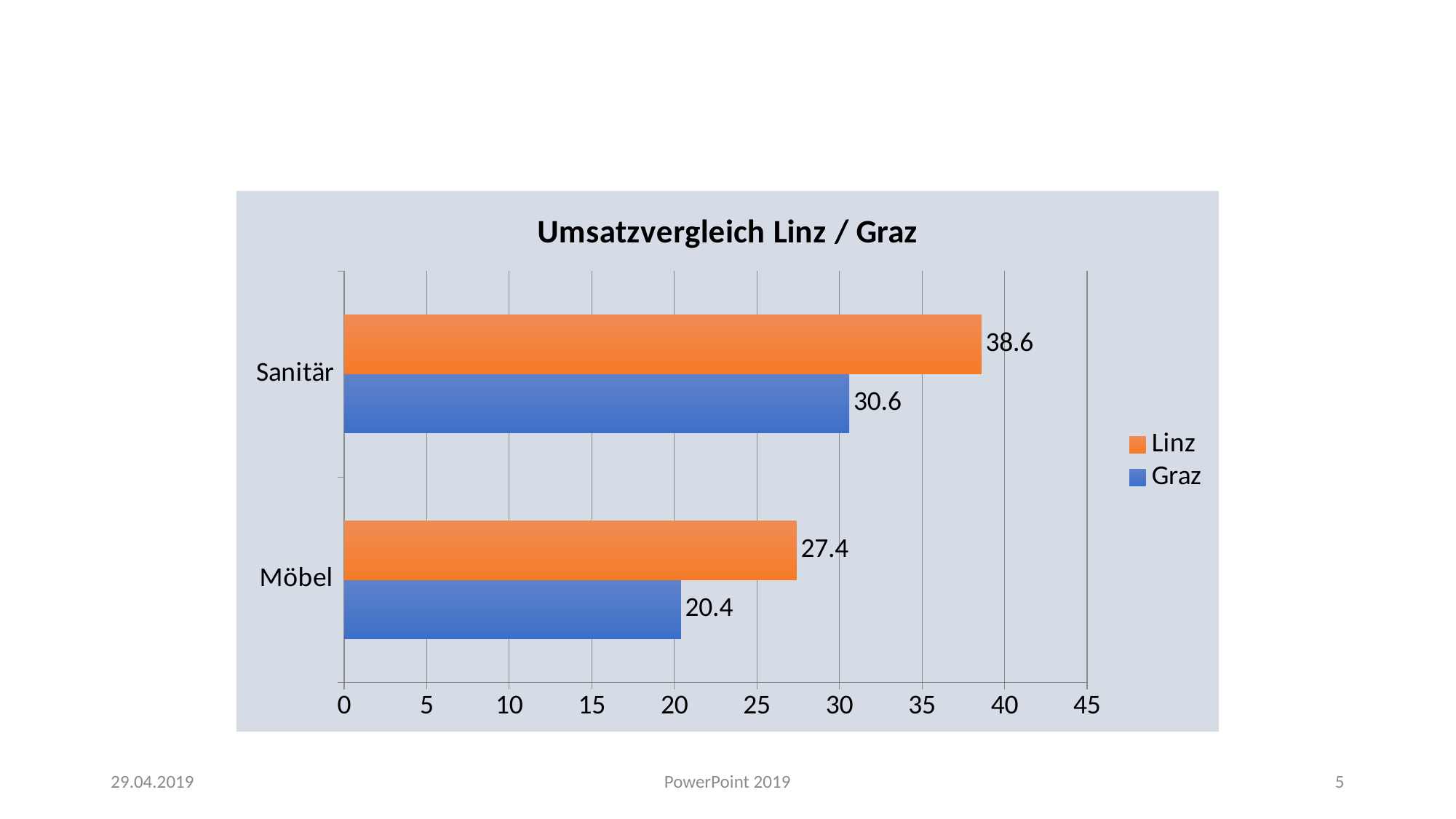

#

### Chart: Umsatzvergleich Linz / Graz

| Category | Graz | Linz |
|---|---|---|
| Möbel | 20.4 | 27.4 |
| Sanitär | 30.6 | 38.6 |
29.04.2019
PowerPoint 2019
5